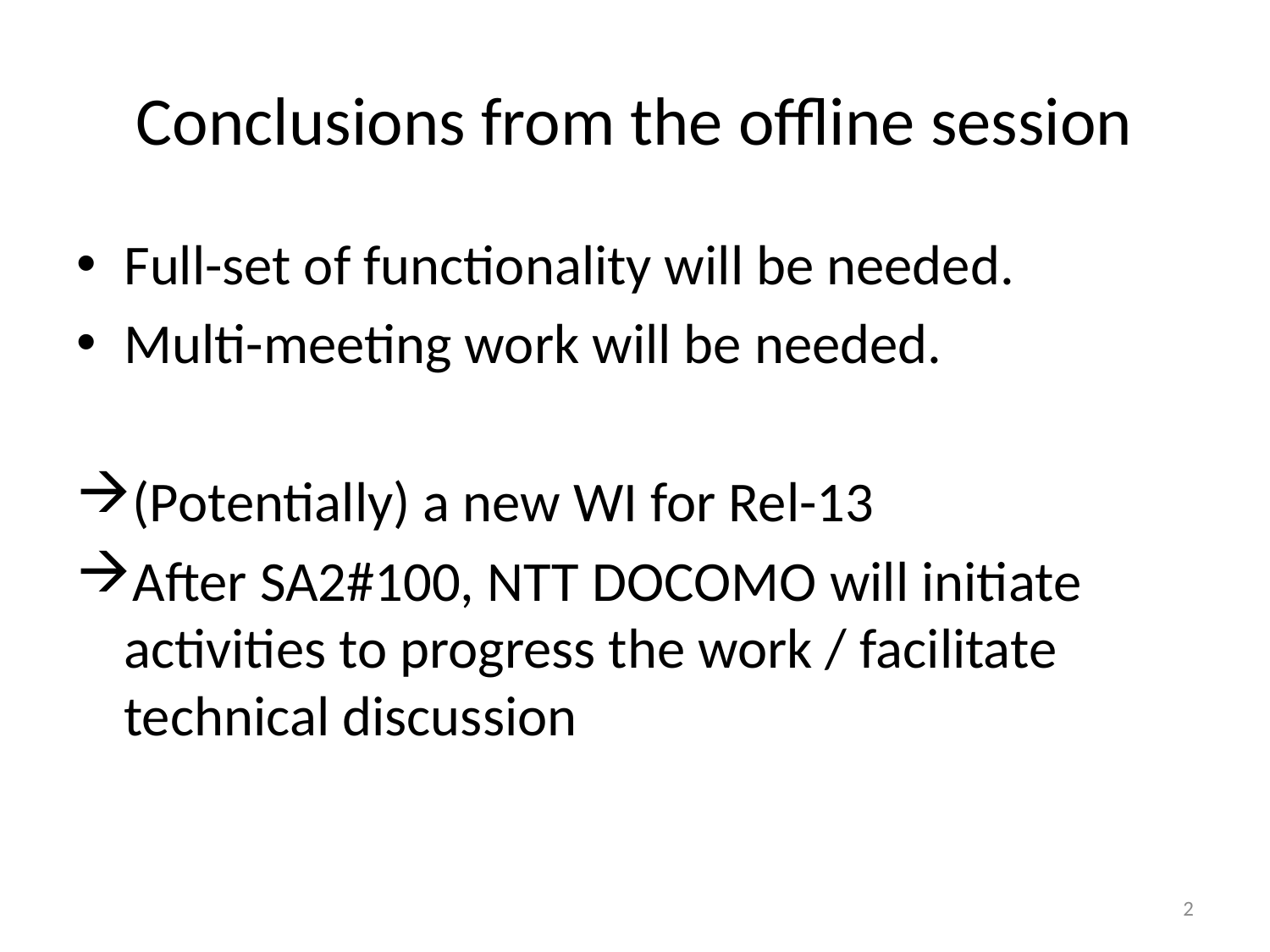

# Conclusions from the offline session
Full-set of functionality will be needed.
Multi-meeting work will be needed.

(Potentially) a new WI for Rel-13
After SA2#100, NTT DOCOMO will initiate activities to progress the work / facilitate technical discussion
2